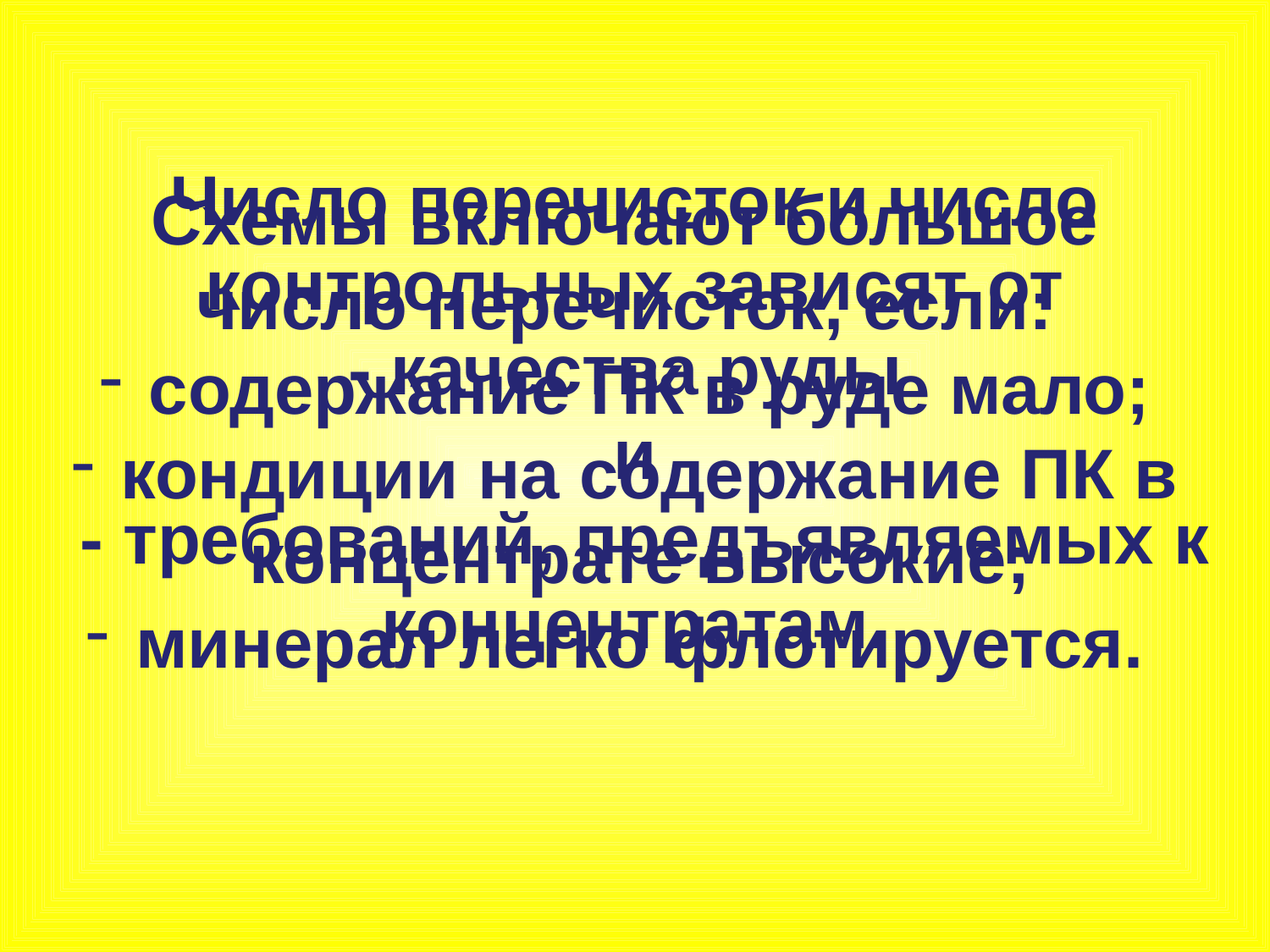

Число перечисток и число контрольных зависят от
- качества руды
и
 - требований, предъявляемых к концентратам.
Схемы включают большое число перечисток, если:
 содержание ПК в руде мало;
 кондиции на содержание ПК в концентрате высокие;
 минерал легко флотируется.